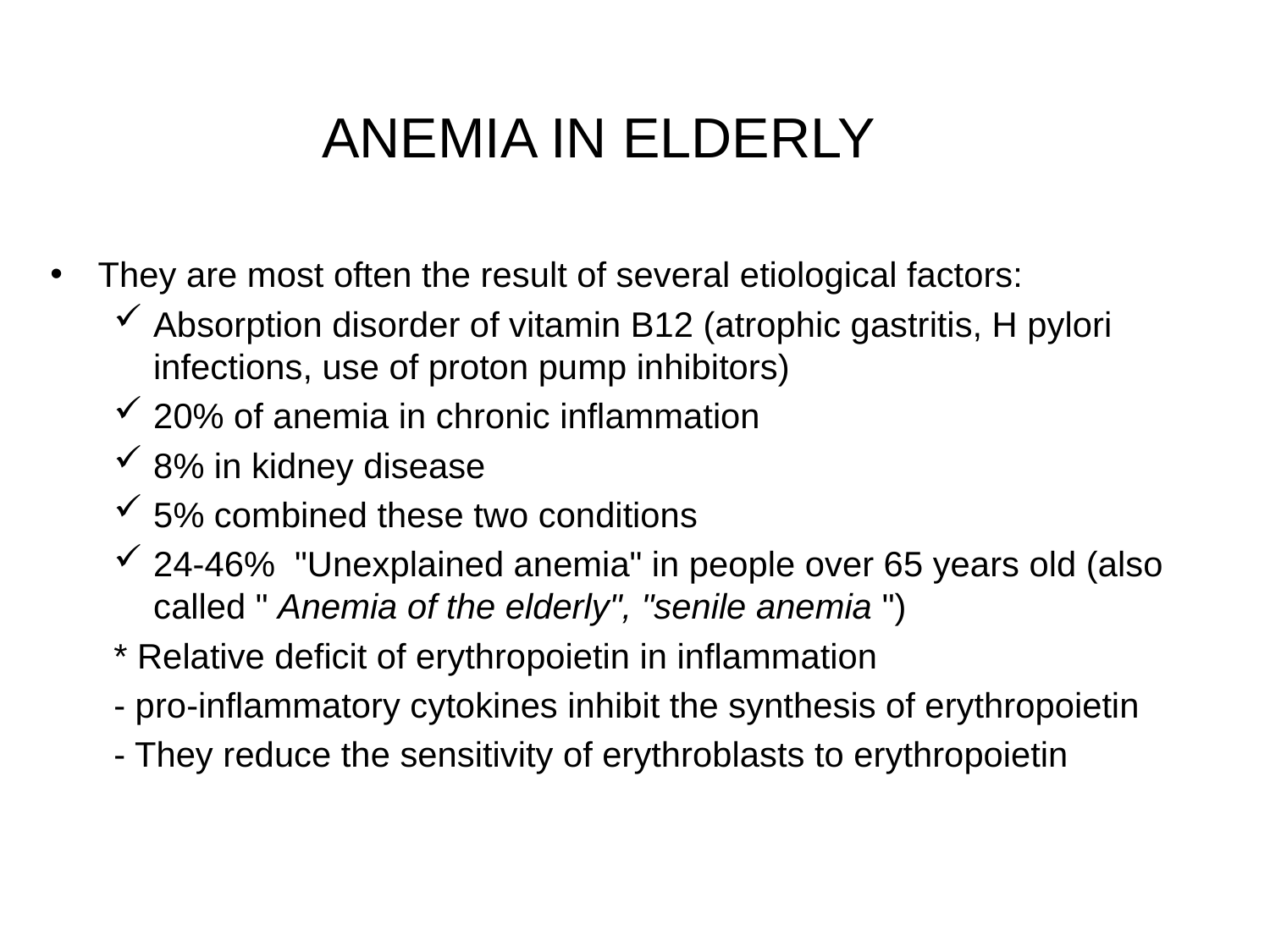

# ANEMIA IN ELDERLY
They are most often the result of several etiological factors:
Absorption disorder of vitamin B12 (atrophic gastritis, H pylori infections, use of proton pump inhibitors)
20% of anemia in chronic inflammation
8% in kidney disease
5% combined these two conditions
24-46%  "Unexplained anemia" in people over 65 years old (also called " Anemia of the elderly", "senile anemia ")
* Relative deficit of erythropoietin in inflammation
- pro-inflammatory cytokines inhibit the synthesis of erythropoietin
- They reduce the sensitivity of erythroblasts to erythropoietin